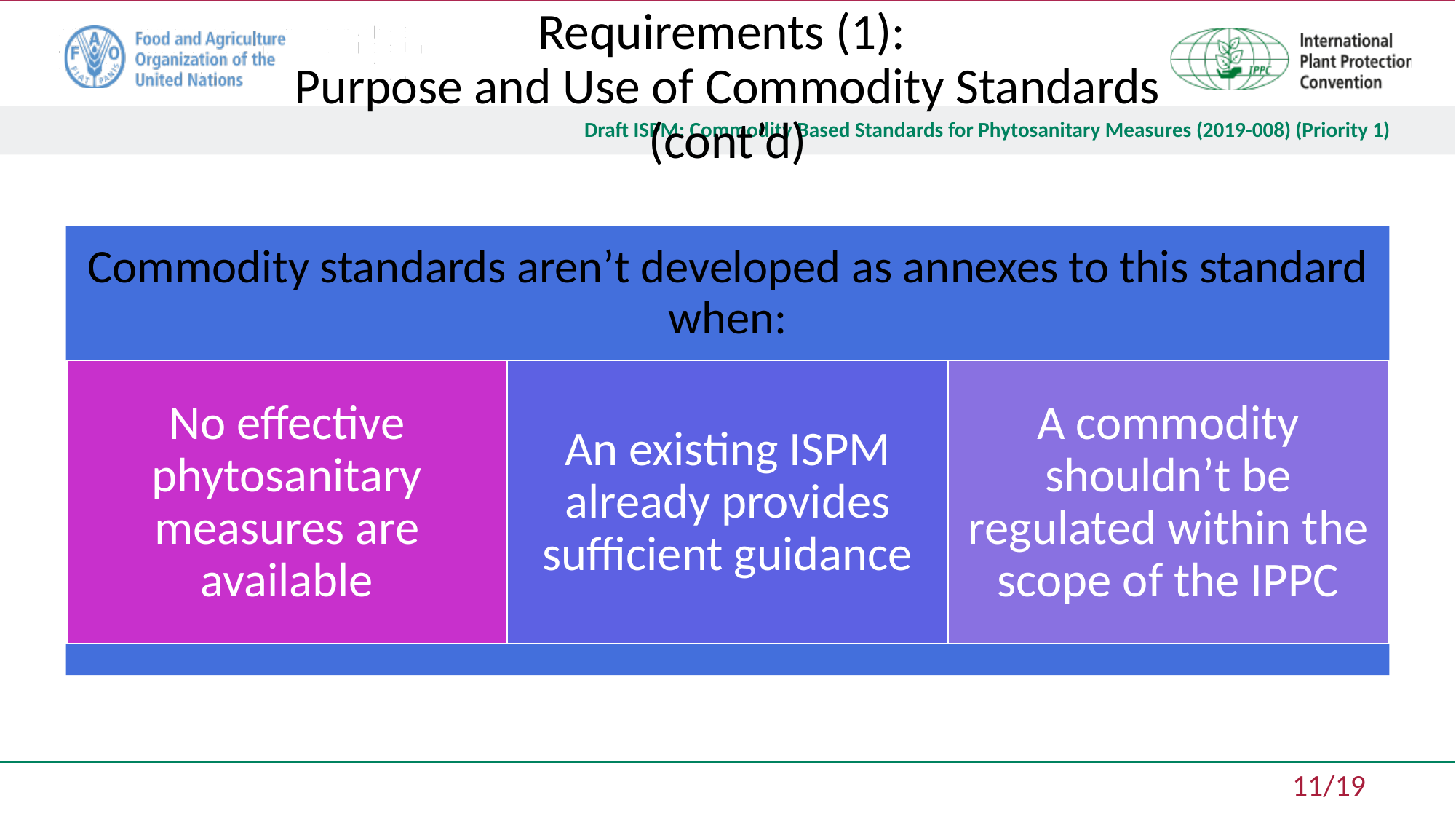

# Requirements (1): Purpose and Use of Commodity Standards (cont’d)
Commodity standards aren’t developed as annexes to this standard when:
No effective phytosanitary measures are available
An existing ISPM already provides sufficient guidance
A commodity shouldn’t be regulated within the scope of the IPPC